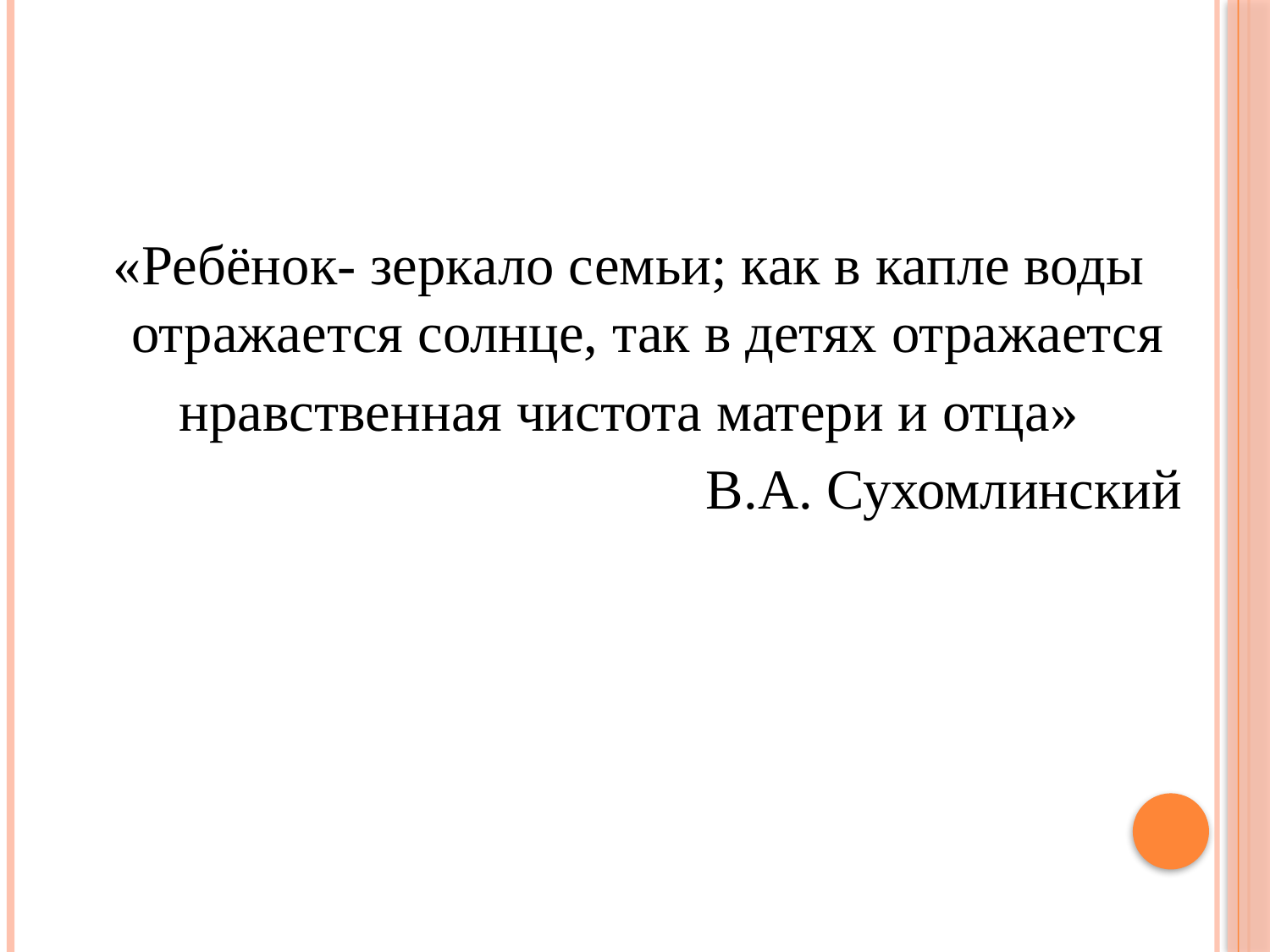

«Ребёнок- зеркало семьи; как в капле воды отражается солнце, так в детях отражается
нравственная чистота матери и отца»
В.А. Сухомлинский